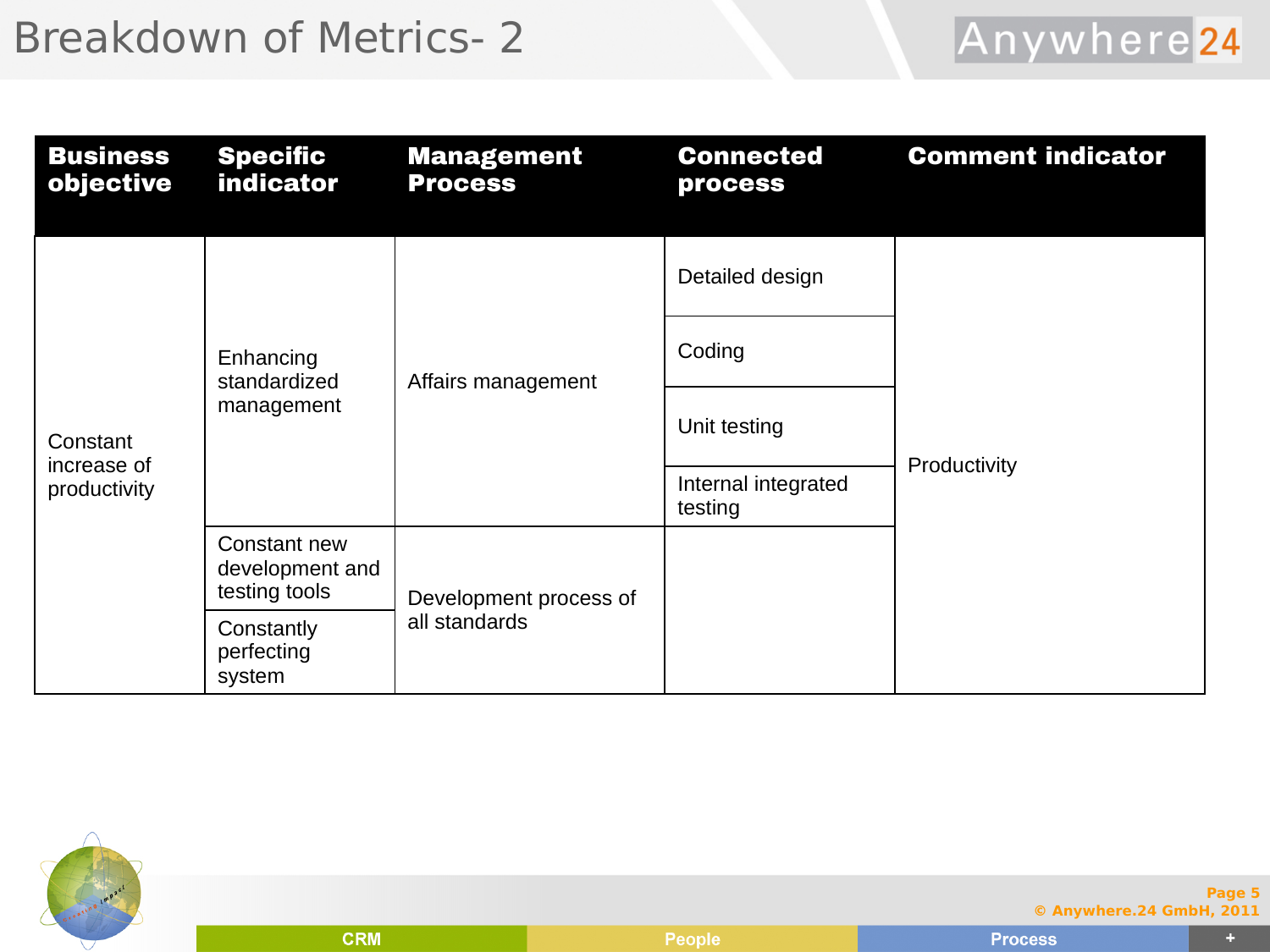

# Breakdown of Metrics- 2
| Business objective | Specific indicator | Management Process | Connected process | Comment indicator |
| --- | --- | --- | --- | --- |
| Constant increase of productivity | Enhancing standardized management | Affairs management | Detailed design | Productivity |
|  |  |  | Coding |  |
|  |  |  | Unit testing |  |
|  |  |  | Internal integrated testing |  |
|  | Constant new development and testing tools | Development process of all standards |  |  |
|  | Constantly perfecting system |  |  |  |
Page 5
© Anywhere.24 GmbH, 2011